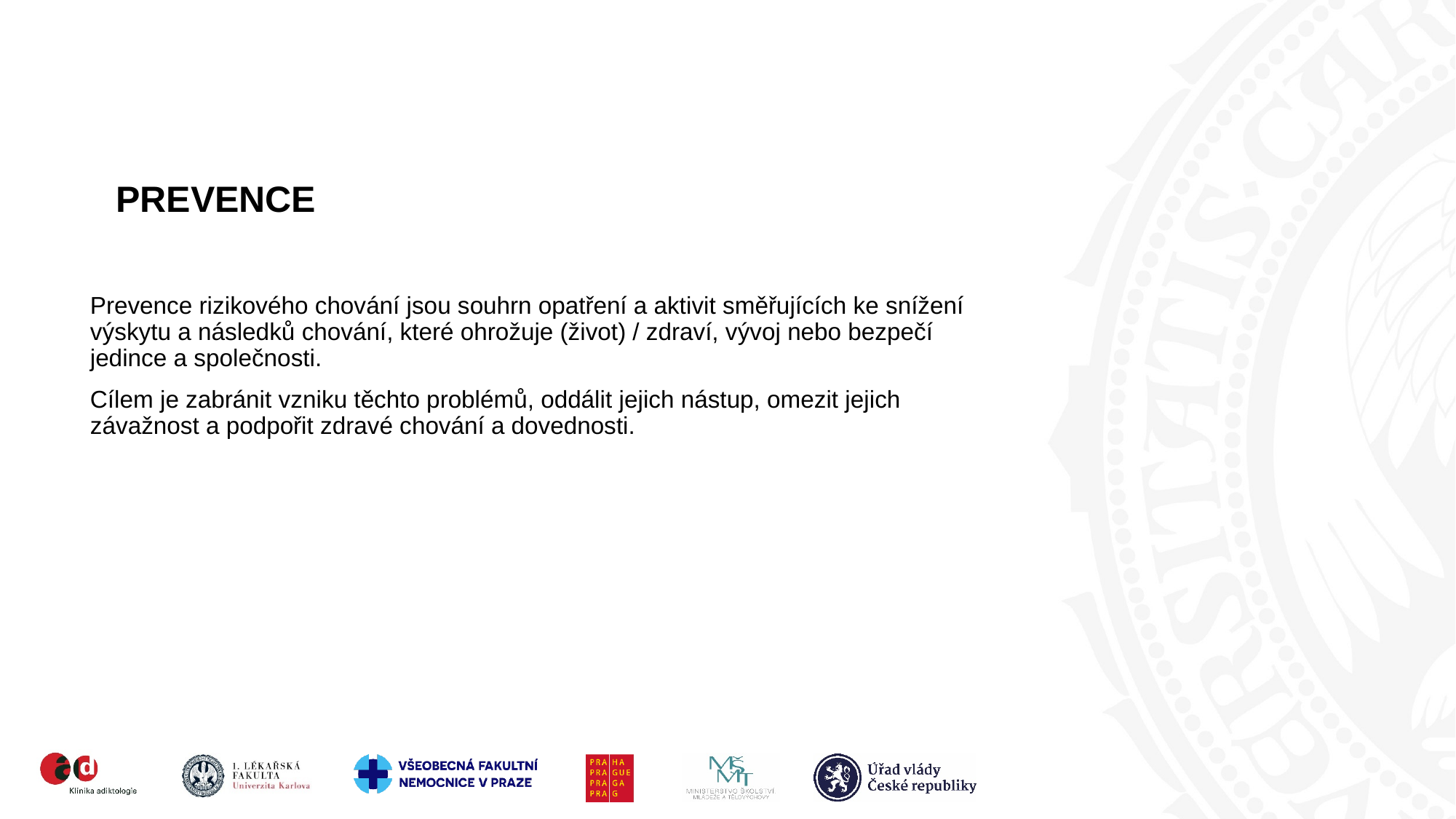

Prevence
Prevence rizikového chování jsou souhrn opatření a aktivit směřujících ke snížení výskytu a následků chování, které ohrožuje (život) / zdraví, vývoj nebo bezpečí jedince a společnosti.
Cílem je zabránit vzniku těchto problémů, oddálit jejich nástup, omezit jejich závažnost a podpořit zdravé chování a dovednosti.